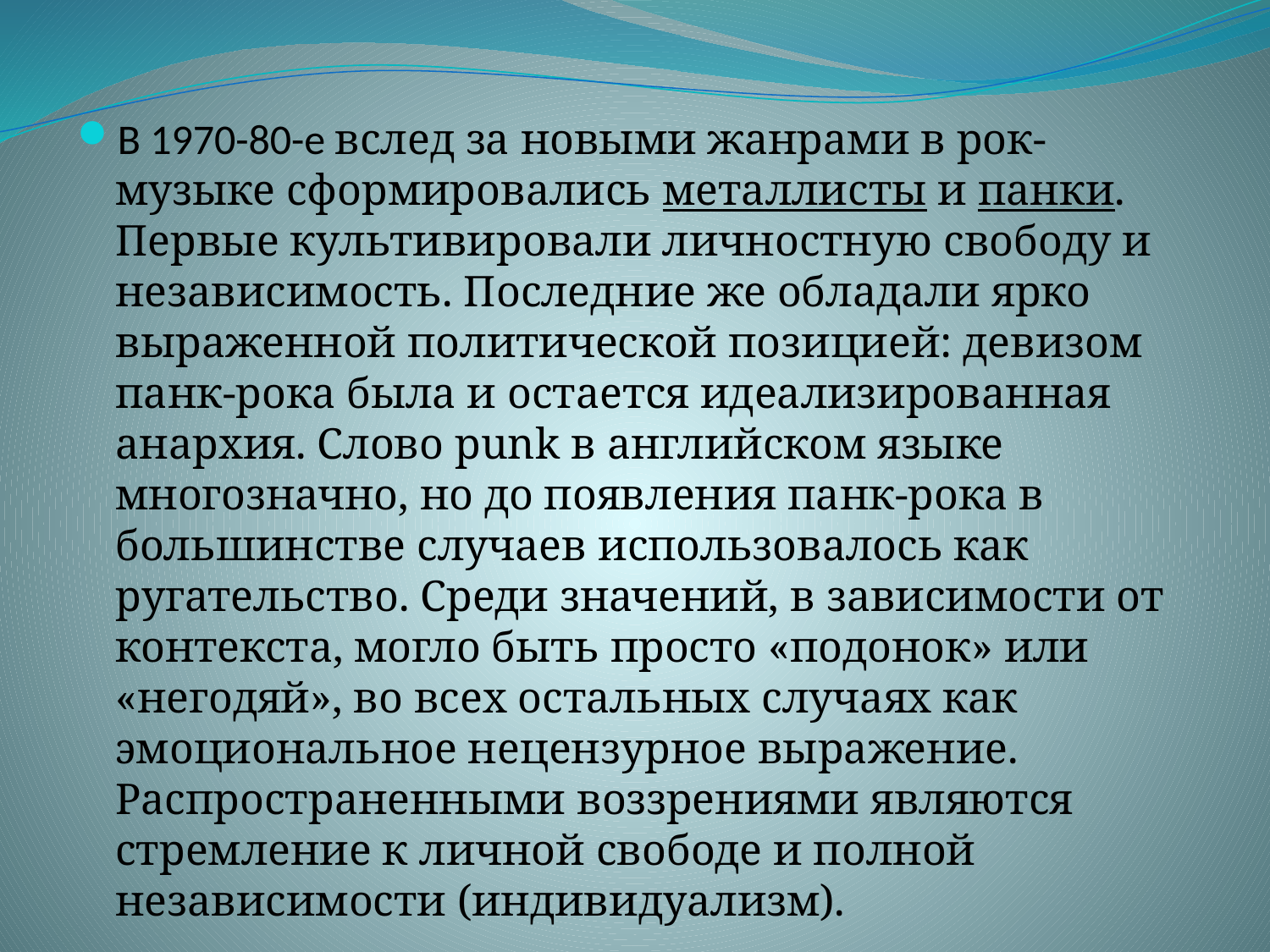

В 1970-80-е вслед за новыми жанрами в рок-музыке сформировались металлисты и панки. Первые культивировали личностную свободу и независимость. Последние же обладали ярко выраженной политической позицией: девизом панк-рока была и остается идеализированная анархия. Слово punk в английском языке многозначно, но до появления панк-рока в большинстве случаев использовалось как ругательство. Среди значений, в зависимости от контекста, могло быть просто «подонок» или «негодяй», во всех остальных случаях как эмоциональное нецензурное выражение. Распространенными воззрениями являются стремление к личной свободе и полной независимости (индивидуализм).